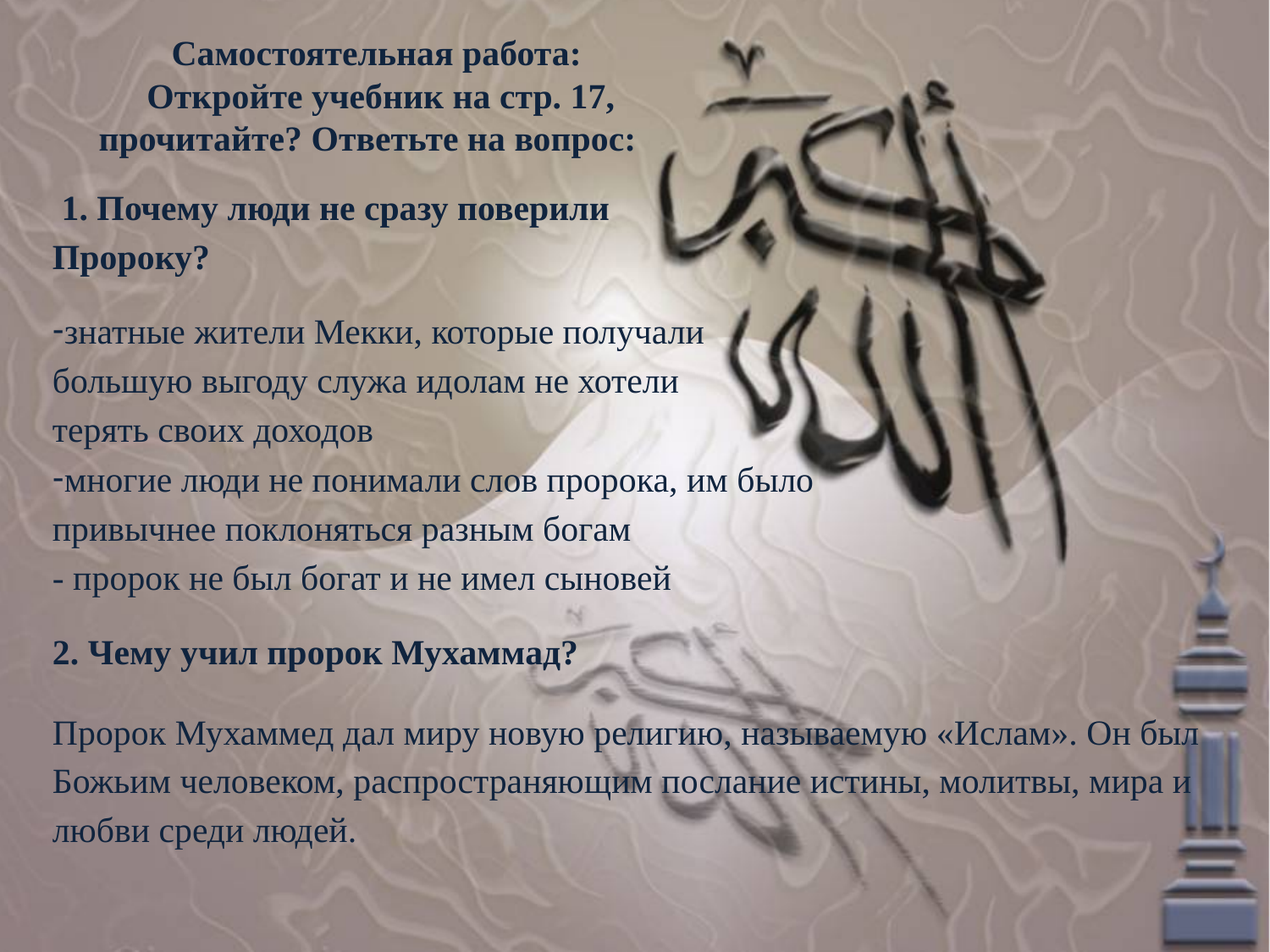

# Самостоятельная работа: Откройте учебник на стр. 17, прочитайте? Ответьте на вопрос:
 1. Почему люди не сразу поверили
Пророку?

знатные жители Мекки, которые получали
большую выгоду служа идолам не хотели
терять своих доходов
многие люди не понимали слов пророка, им было
привычнее поклоняться разным богам
- пророк не был богат и не имел сыновей

2. Чему учил пророк Мухаммад?

Пророк Мухаммед дал миру новую религию, называемую «Ислам». Он был Божьим человеком, распространяющим послание истины, молитвы, мира и любви среди людей.